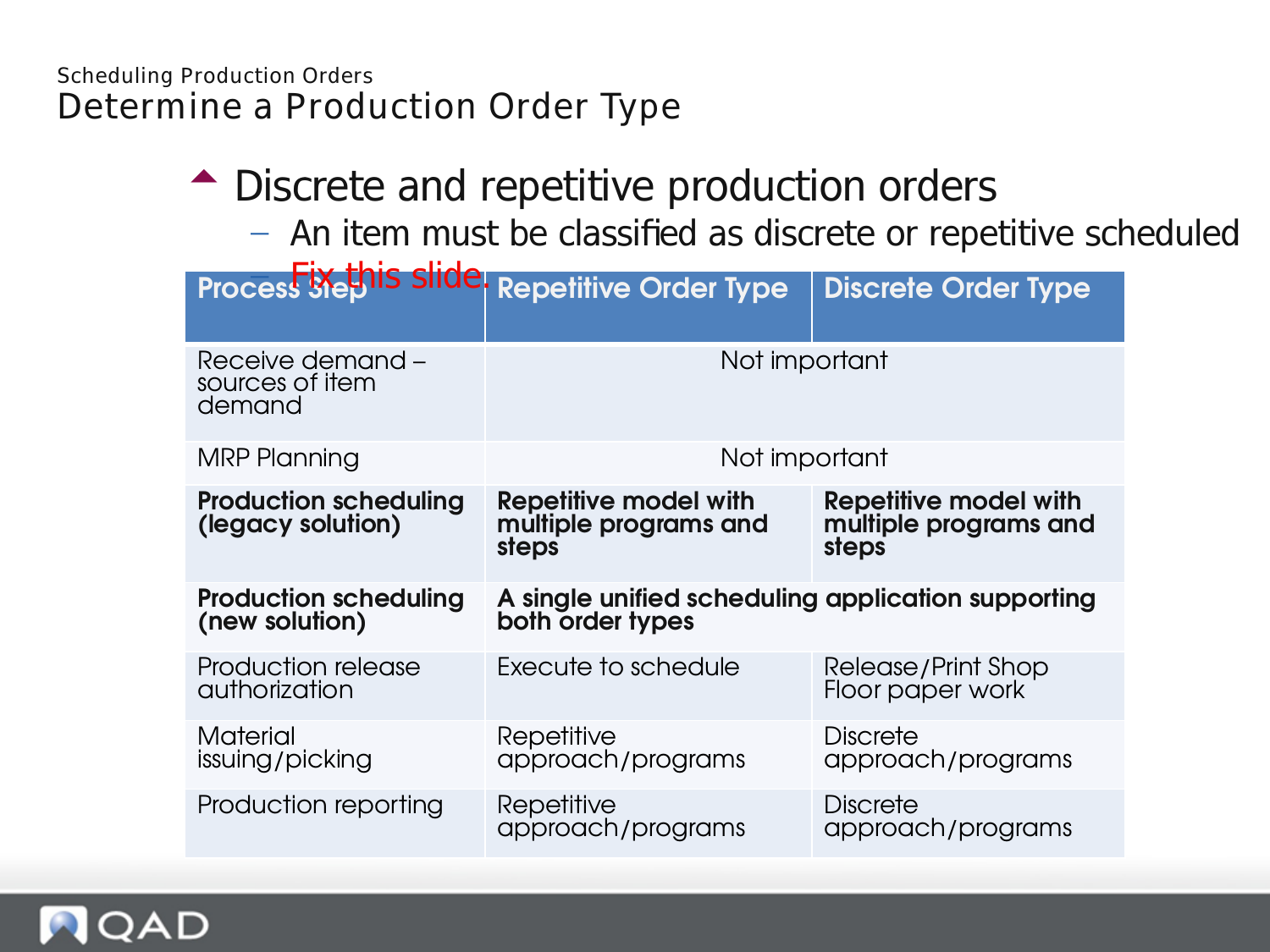

Scheduling Production Orders
Determine a Production Order Type
Discrete and repetitive production orders
An item must be classified as discrete or repetitive scheduled
Fix this slide.

| Process Step | Repetitive Order Type | Discrete Order Type |
| --- | --- | --- |
| Receive demand – sources of item demand | Not important |  |
| MRP Planning | Not important |  |
| Production scheduling (legacy solution) | Repetitive model with multiple programs and steps | Repetitive model with multiple programs and steps |
| Production scheduling (new solution) | A single unified scheduling application supporting both order types |  |
| Production release authorization | Execute to schedule | Release/Print Shop Floor paper work |
| Material issuing/picking | Repetitive approach/programs | Discrete approach/programs |
| Production reporting | Repetitive approach/programs | Discrete approach/programs |